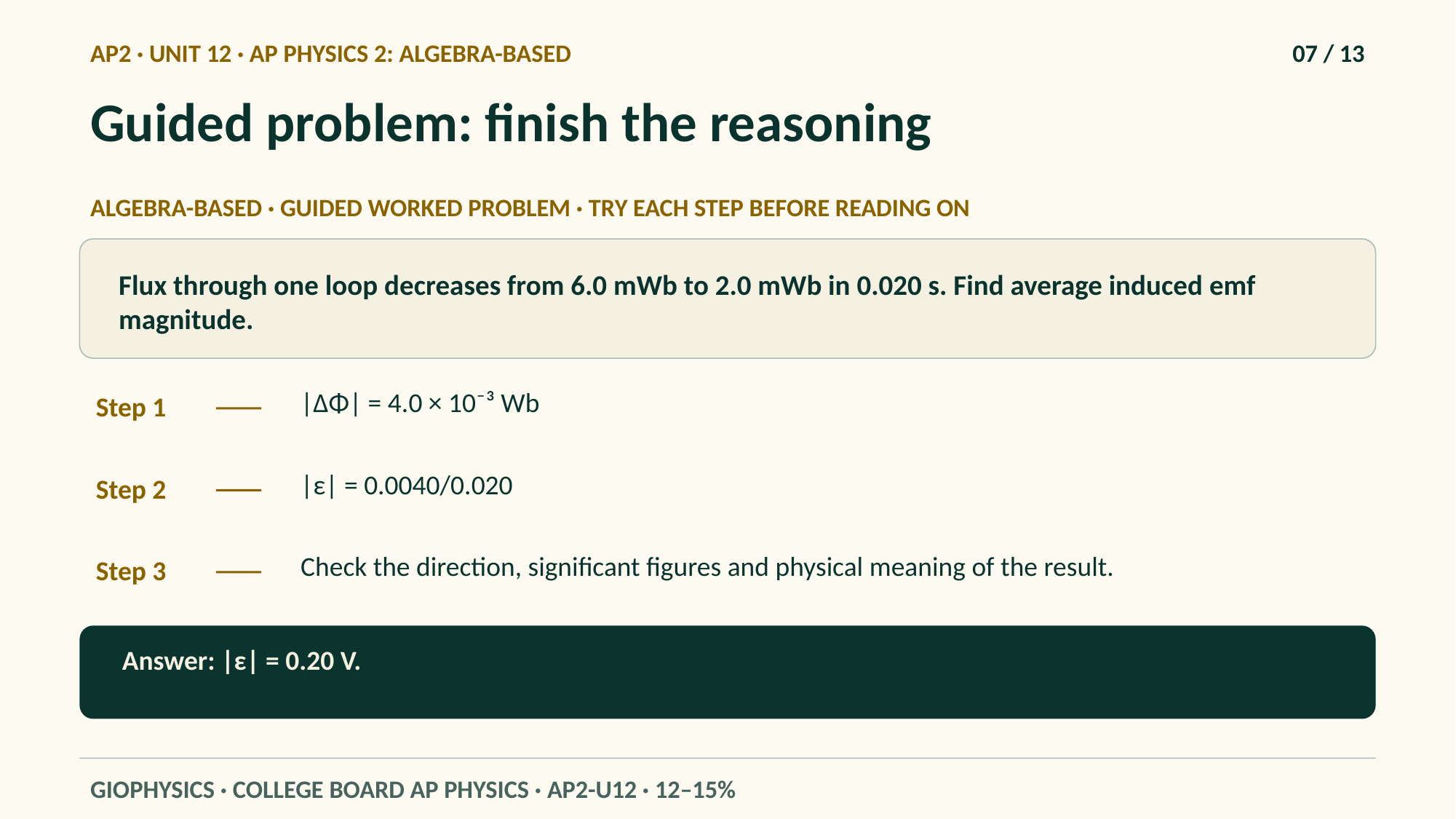

AP2 · UNIT 12 · AP PHYSICS 2: ALGEBRA-BASED
07 / 13
Guided problem: finish the reasoning
ALGEBRA-BASED · GUIDED WORKED PROBLEM · TRY EACH STEP BEFORE READING ON

Flux through one loop decreases from 6.0 mWb to 2.0 mWb in 0.020 s. Find average induced emf magnitude.
|ΔΦ| = 4.0 × 10⁻³ Wb
Step 1

|ε| = 0.0040/0.020
Step 2

Check the direction, significant figures and physical meaning of the result.
Step 3

Answer: |ε| = 0.20 V.

GIOPHYSICS · COLLEGE BOARD AP PHYSICS · AP2-U12 · 12–15%